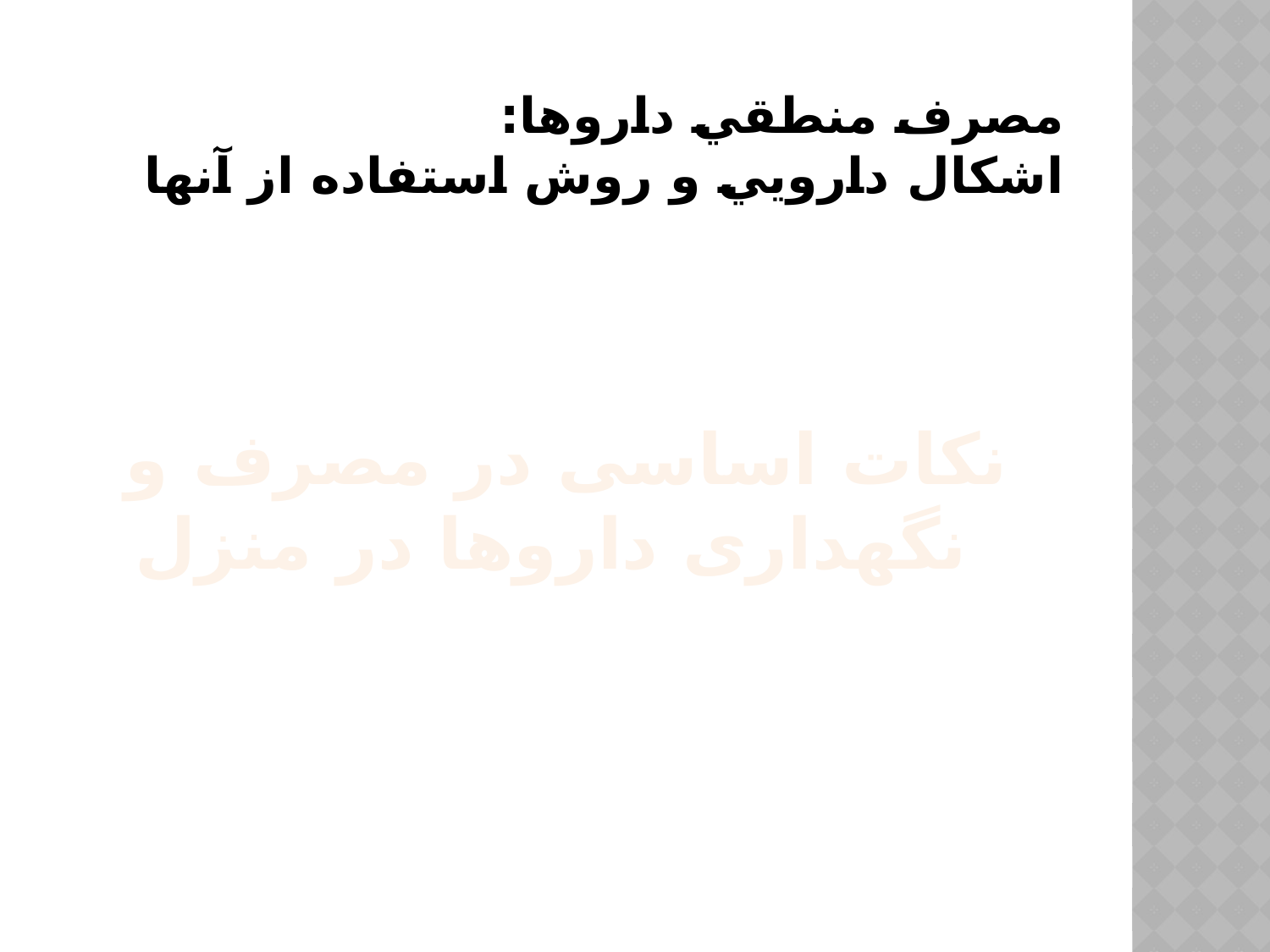

# مصرف منطقي داروها: اشكال دارويي و روش استفاده از آنها

نکات اساسی در مصرف و نگهداری داروها در منزل